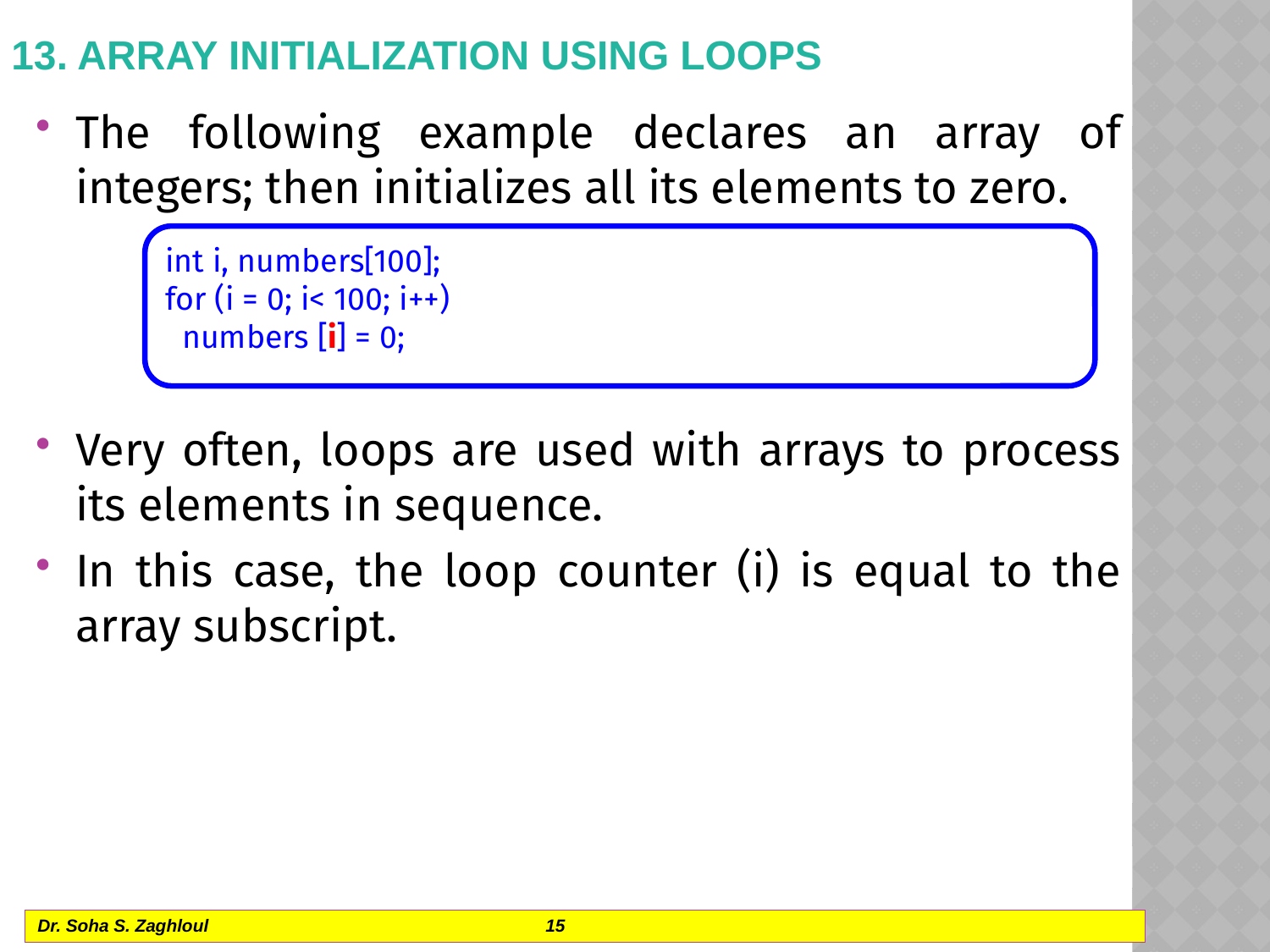

# 13. Array initialization using loops
The following example declares an array of integers; then initializes all its elements to zero.

Very often, loops are used with arrays to process its elements in sequence.
In this case, the loop counter (i) is equal to the array subscript.

int i, numbers[100];
for (i = 0; i< 100; i++)
  numbers [i] = 0;
Dr. Soha S. Zaghloul			15